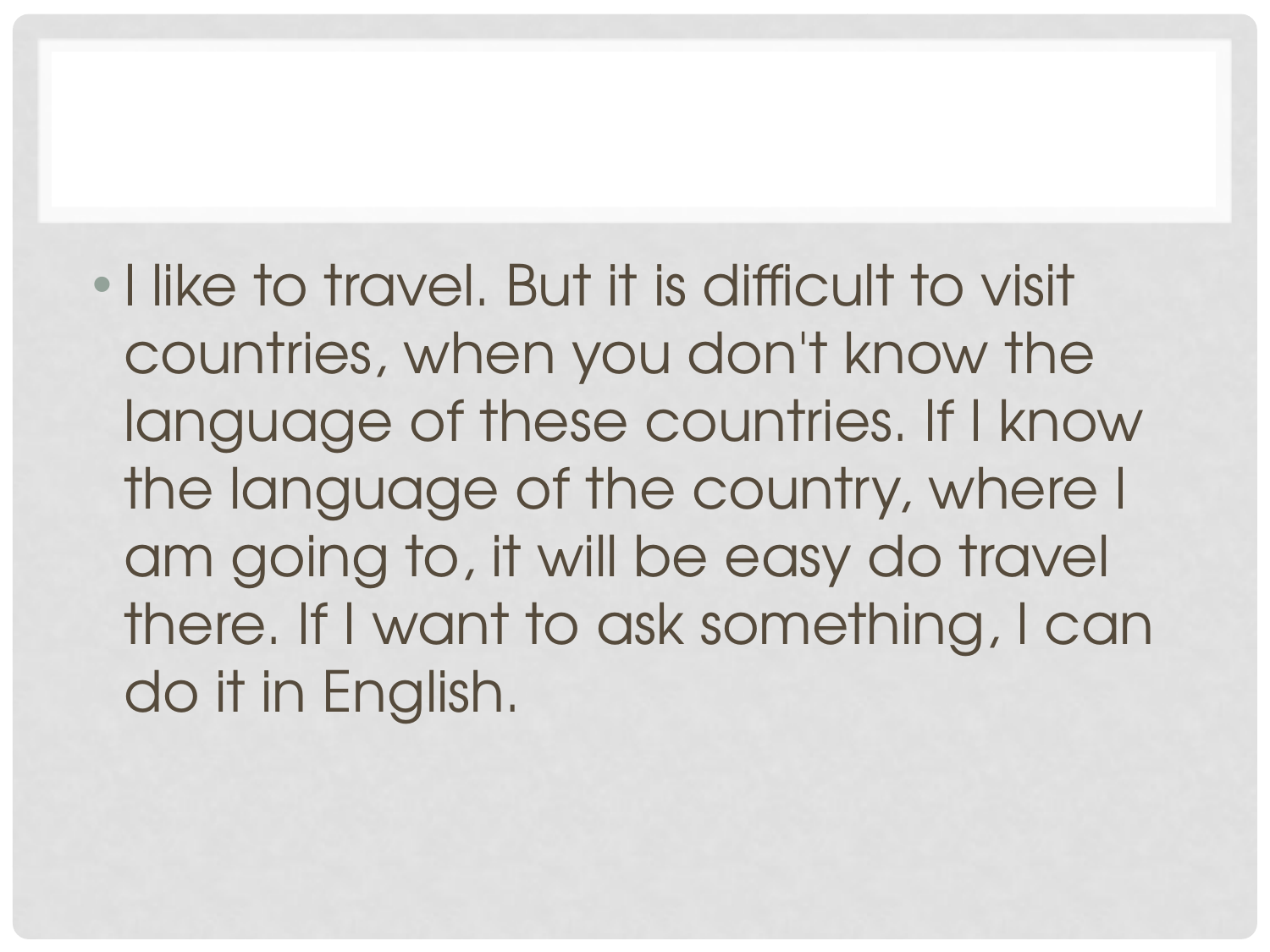

#
I like to travel. But it is difficult to visit countries, when you don't know the language of these countries. If I know the language of the country, where I am going to, it will be easy do travel there. If I want to ask something, I can do it in English.